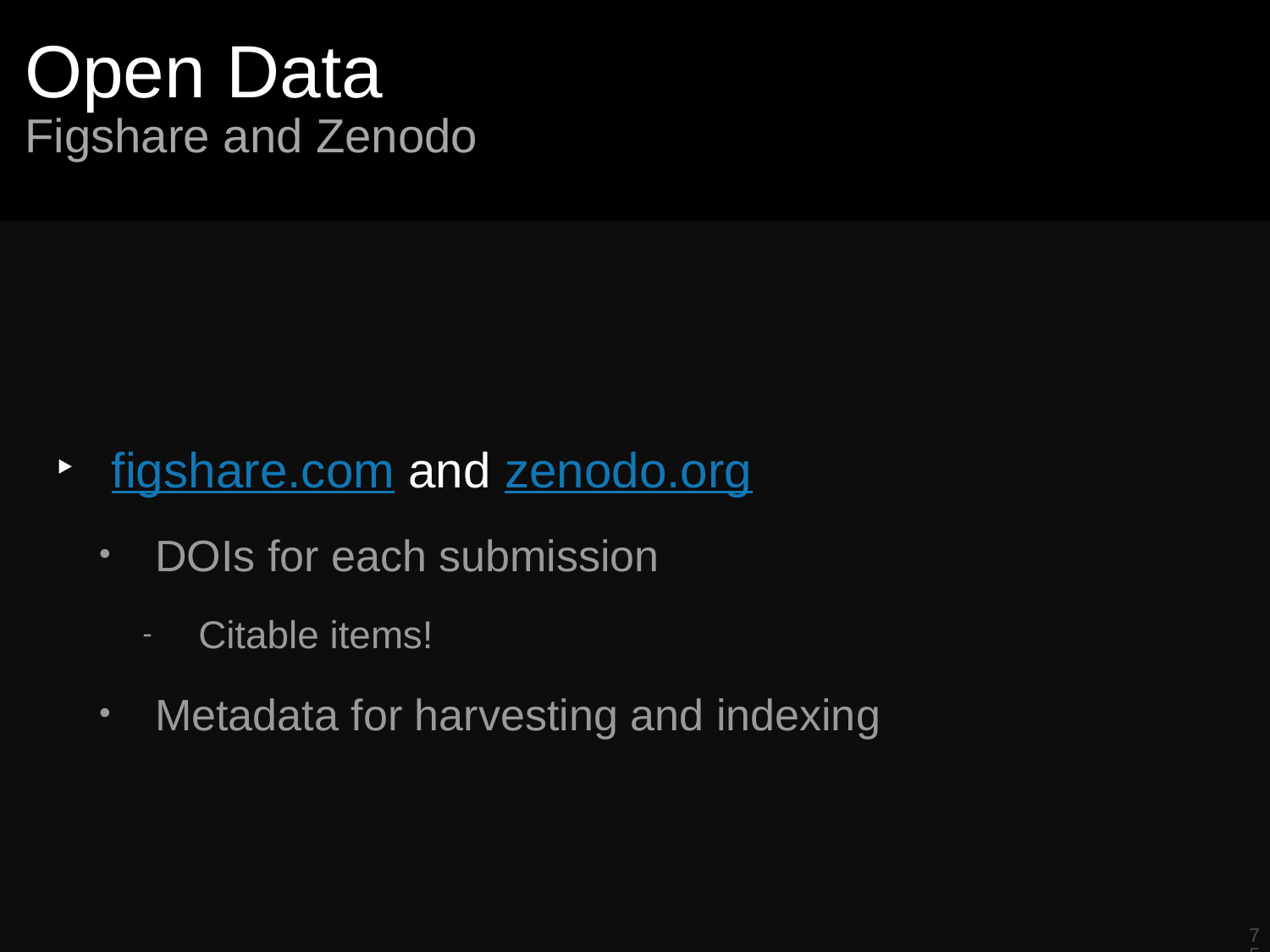

# Open Data
Figshare and Zenodo
figshare.com and zenodo.org
DOIs for each submission
Citable items!
Metadata for harvesting and indexing
75